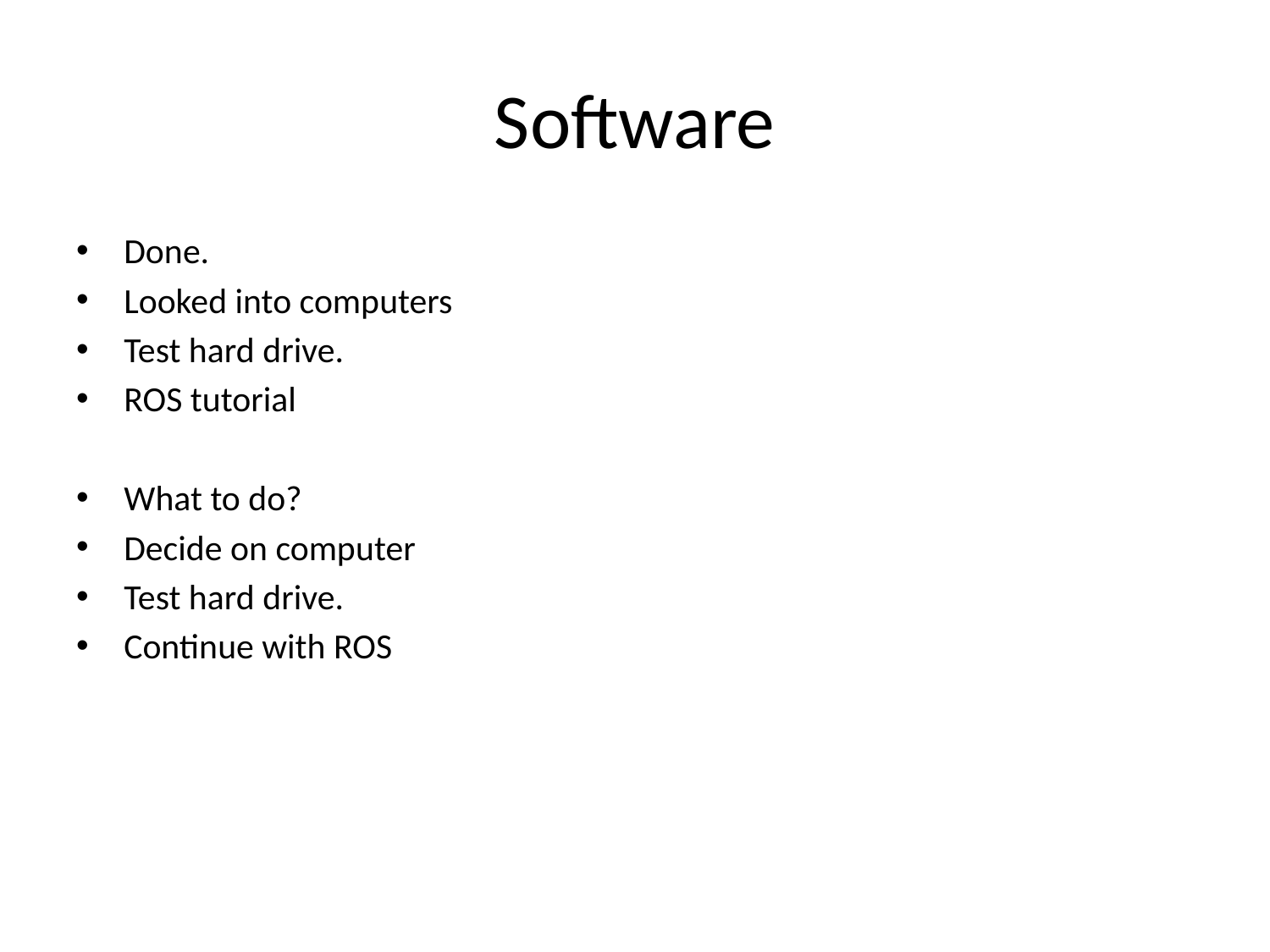

# Software
Done.
Looked into computers
Test hard drive.
ROS tutorial

What to do?
Decide on computer
Test hard drive.
Continue with ROS